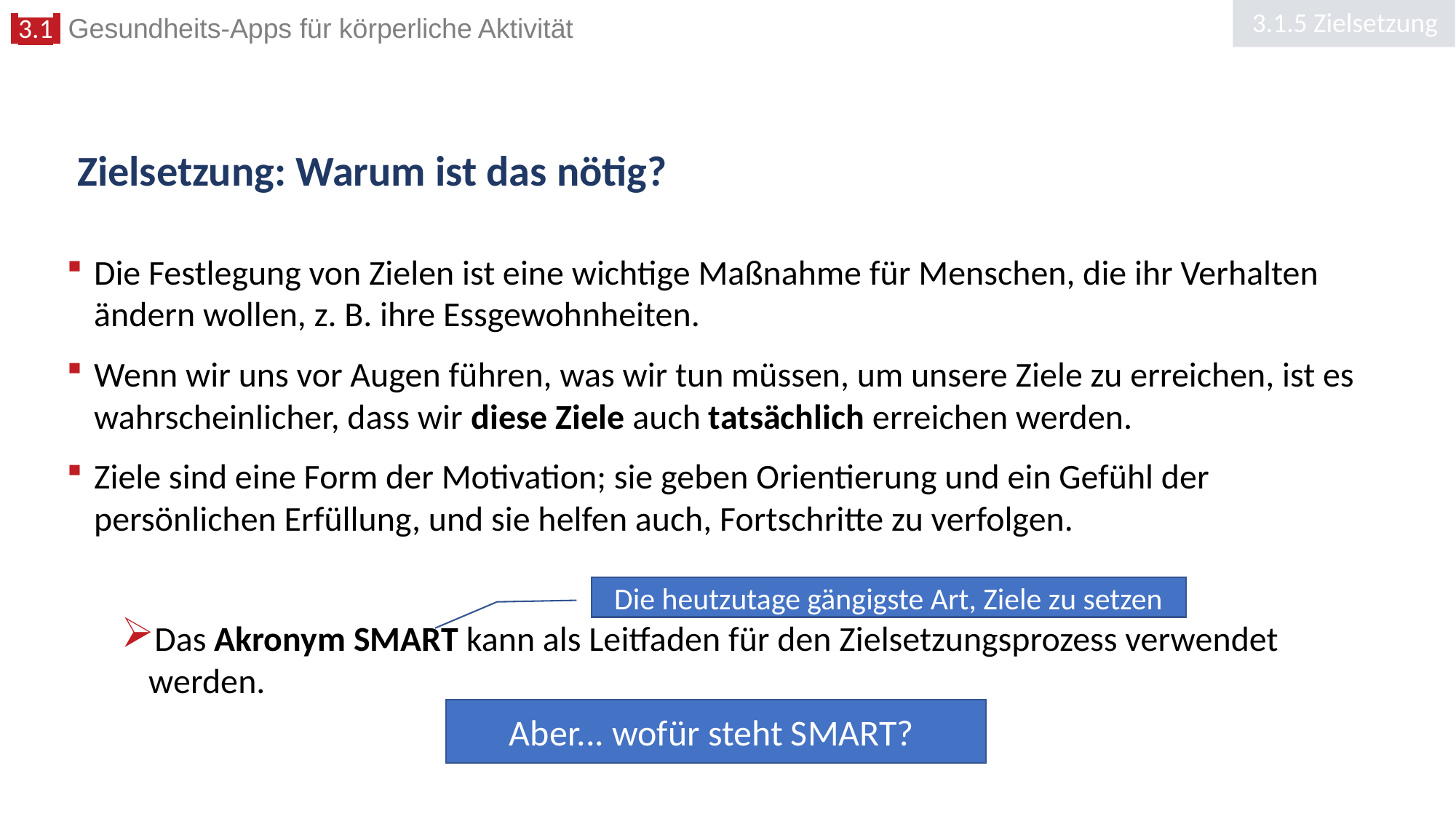

3.1.5 Zielsetzung
# Zielsetzung: Warum ist das nötig?
Die Festlegung von Zielen ist eine wichtige Maßnahme für Menschen, die ihr Verhalten ändern wollen, z. B. ihre Essgewohnheiten.
Wenn wir uns vor Augen führen, was wir tun müssen, um unsere Ziele zu erreichen, ist es wahrscheinlicher, dass wir diese Ziele auch tatsächlich erreichen werden.
Ziele sind eine Form der Motivation; sie geben Orientierung und ein Gefühl der persönlichen Erfüllung, und sie helfen auch, Fortschritte zu verfolgen.

Das Akronym SMART kann als Leitfaden für den Zielsetzungsprozess verwendet werden.

Die heutzutage gängigste Art, Ziele zu setzen
Aber... wofür steht SMART?